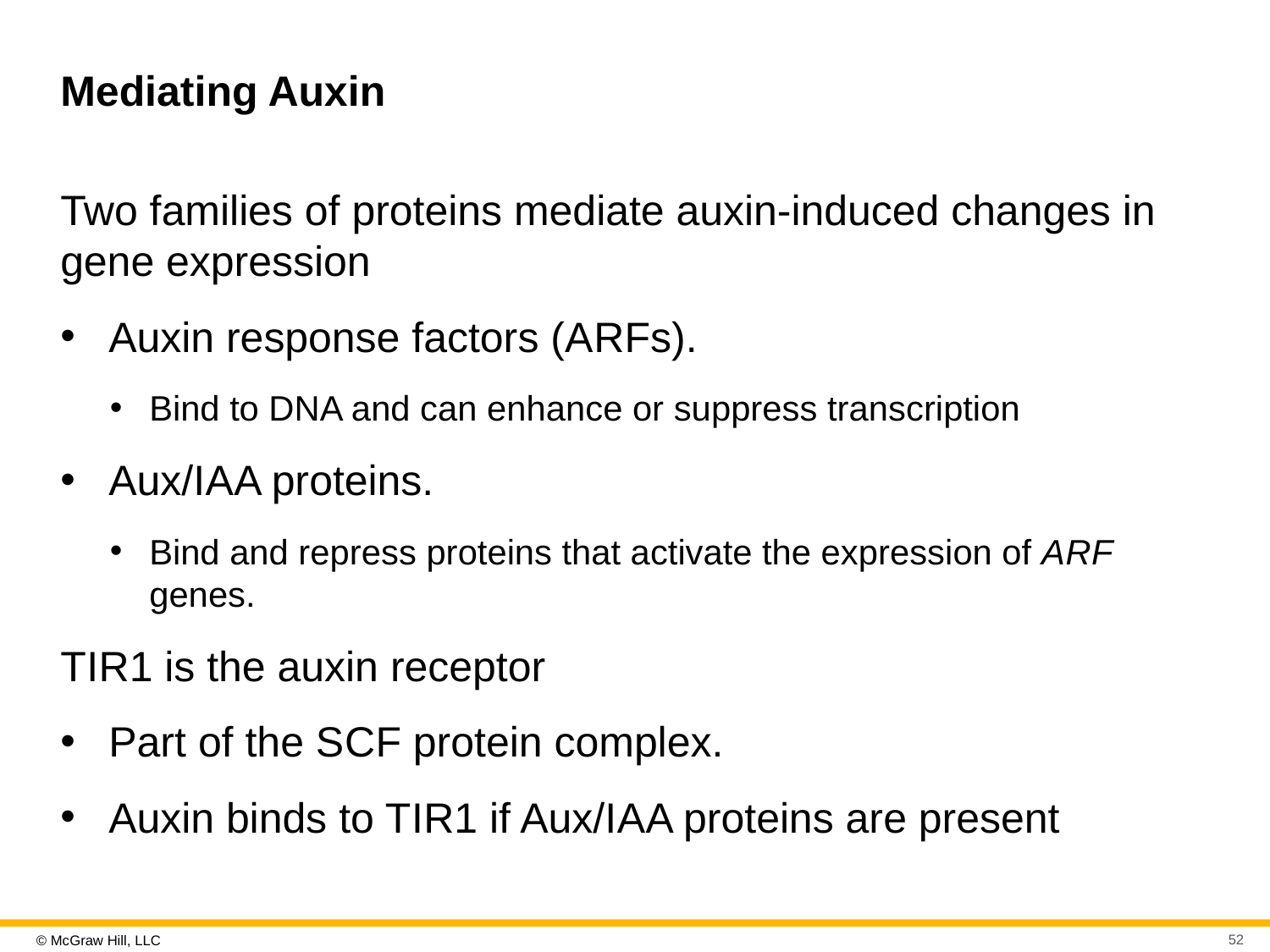

# Mediating Auxin
Two families of proteins mediate auxin-induced changes in gene expression
Auxin response factors (A R Fs).
Bind to DNA and can enhance or suppress transcription
Aux/I A A proteins.
Bind and repress proteins that activate the expression of A R F genes.
T I R1 is the auxin receptor
Part of the S C F protein complex.
Auxin binds to T I R1 if Aux/I A A proteins are present
52